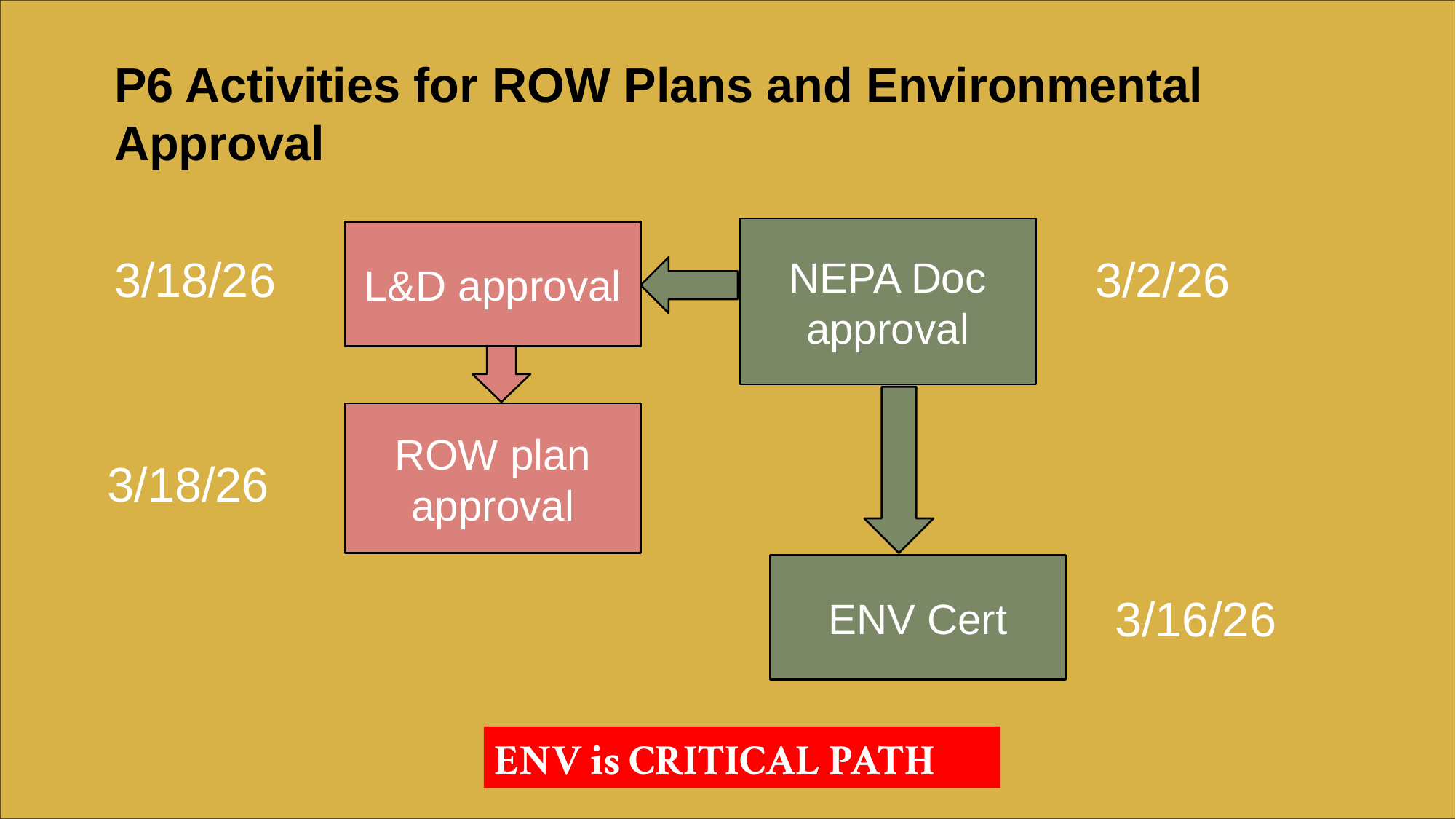

P6 Activities for ROW Plans and Environmental Approval
NEPA Doc
approval
L&D approval

ROW plan approval

ENV Cert
3/18/26
3/2/26
3/18/26
3/16/26
ENV is CRITICAL PATH